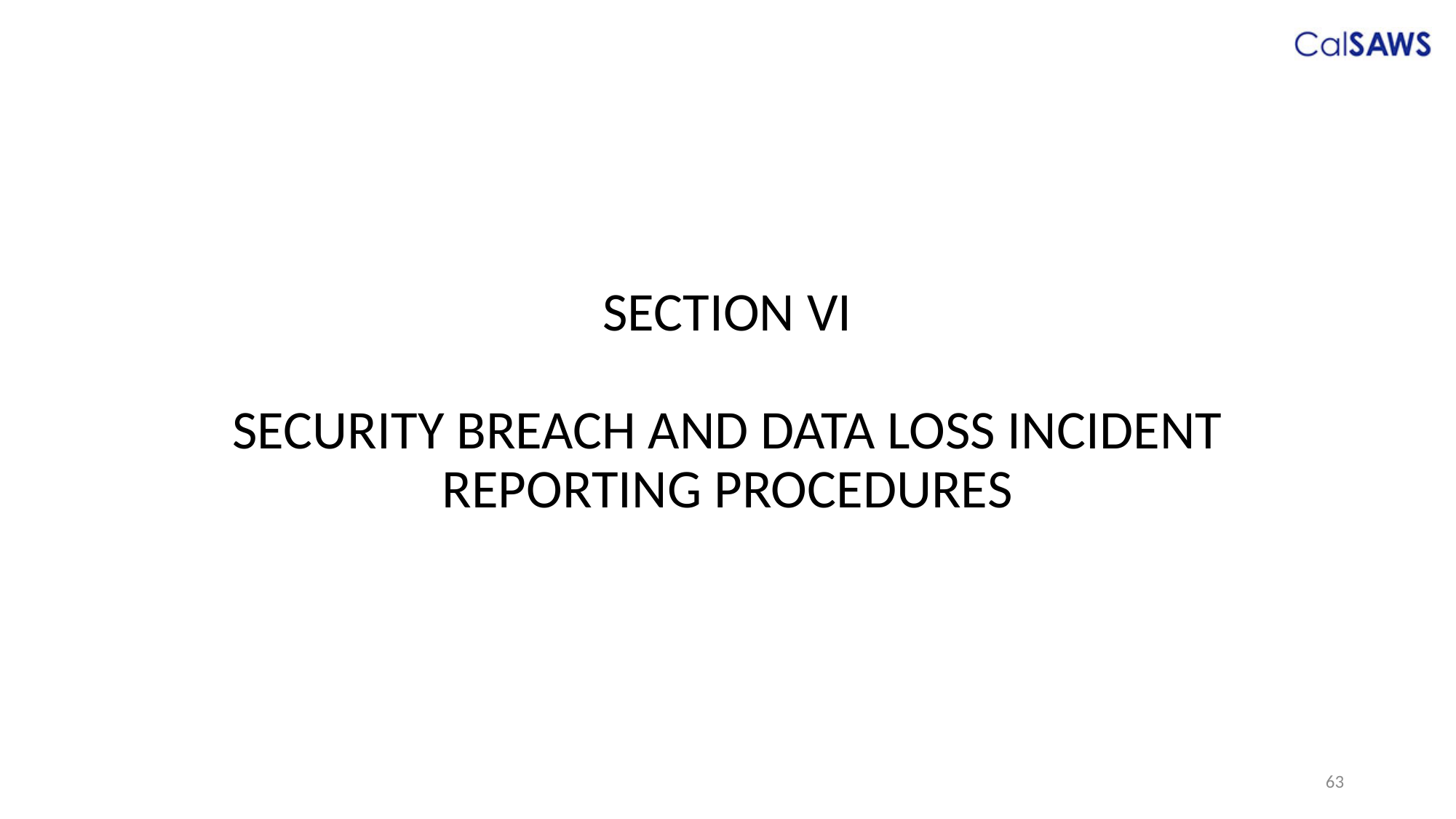

# SECTION VI SECURITY BREACH AND DATA LOSS INCIDENT REPORTING PROCEDURES
63